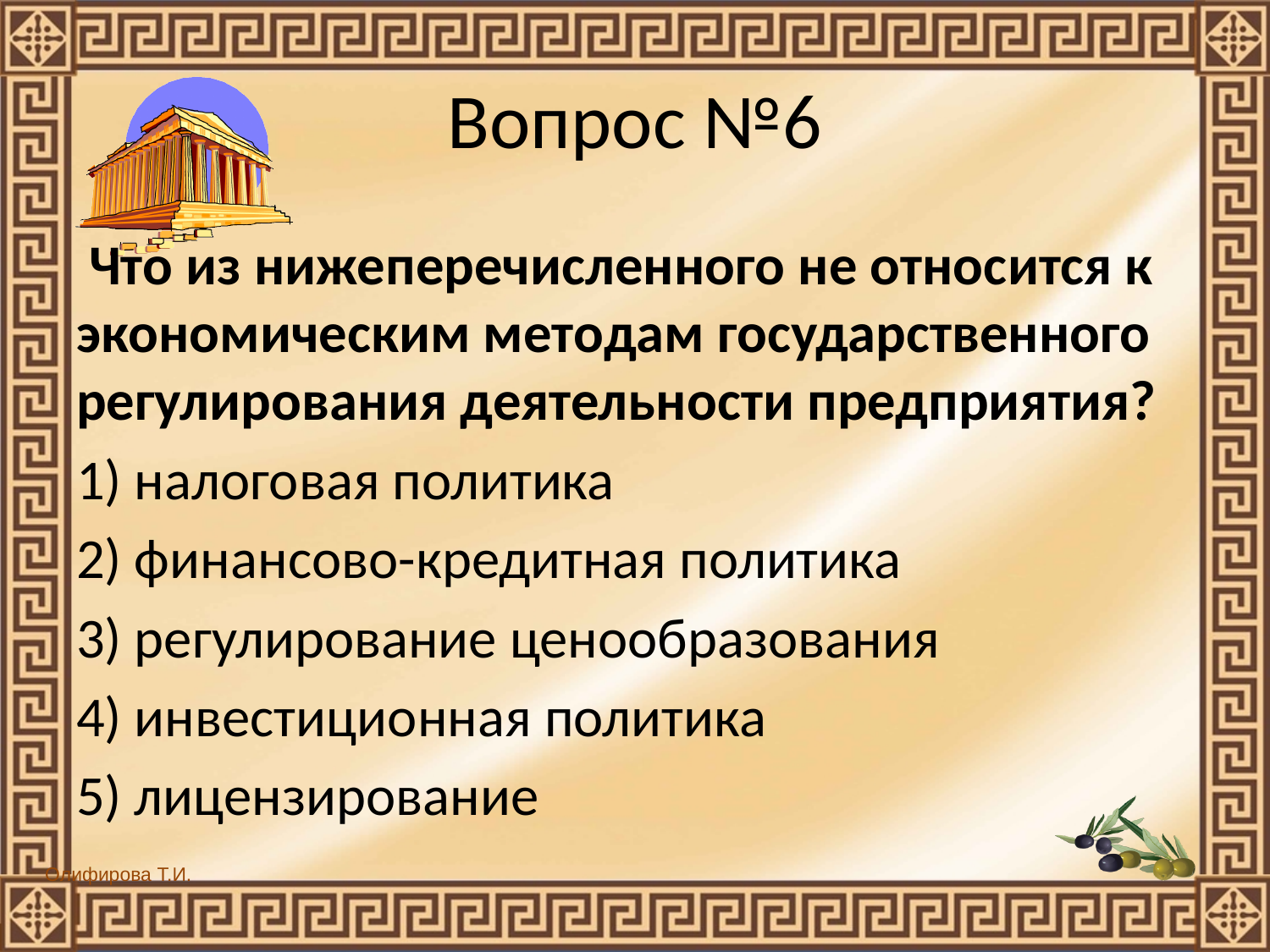

# Вопрос №6
 Что из нижеперечисленного не относится к экономическим методам государственного регулирования деятельности предприятия?
1) налоговая политика
2) финансово-кредитная политика
3) регулирование ценообразования
4) инвестиционная политика
5) лицензирование